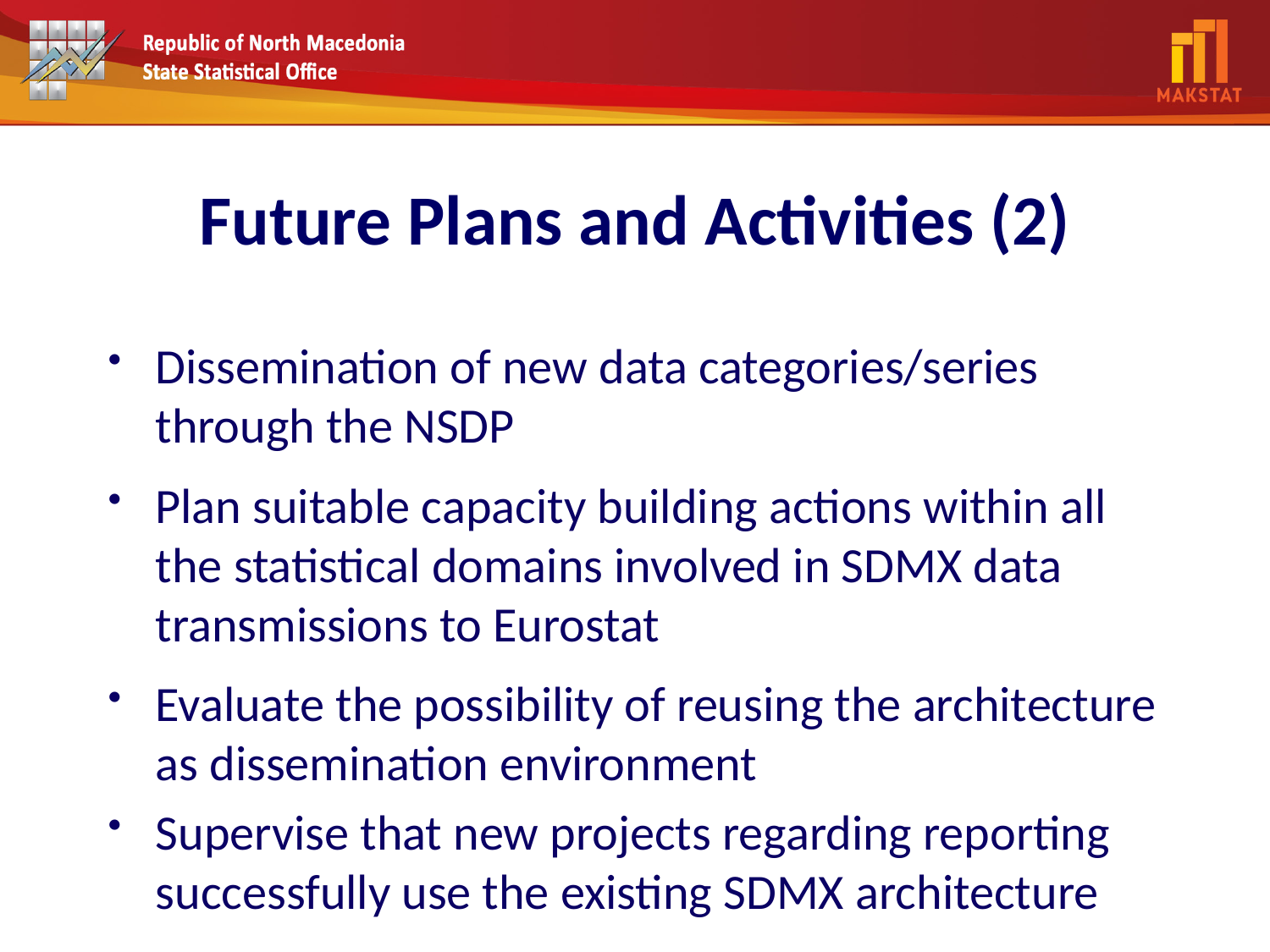

# Future Plans and Activities (2)
Dissemination of new data categories/series through the NSDP
Plan suitable capacity building actions within all the statistical domains involved in SDMX data transmissions to Eurostat
Evaluate the possibility of reusing the architecture as dissemination environment
Supervise that new projects regarding reporting successfully use the existing SDMX architecture